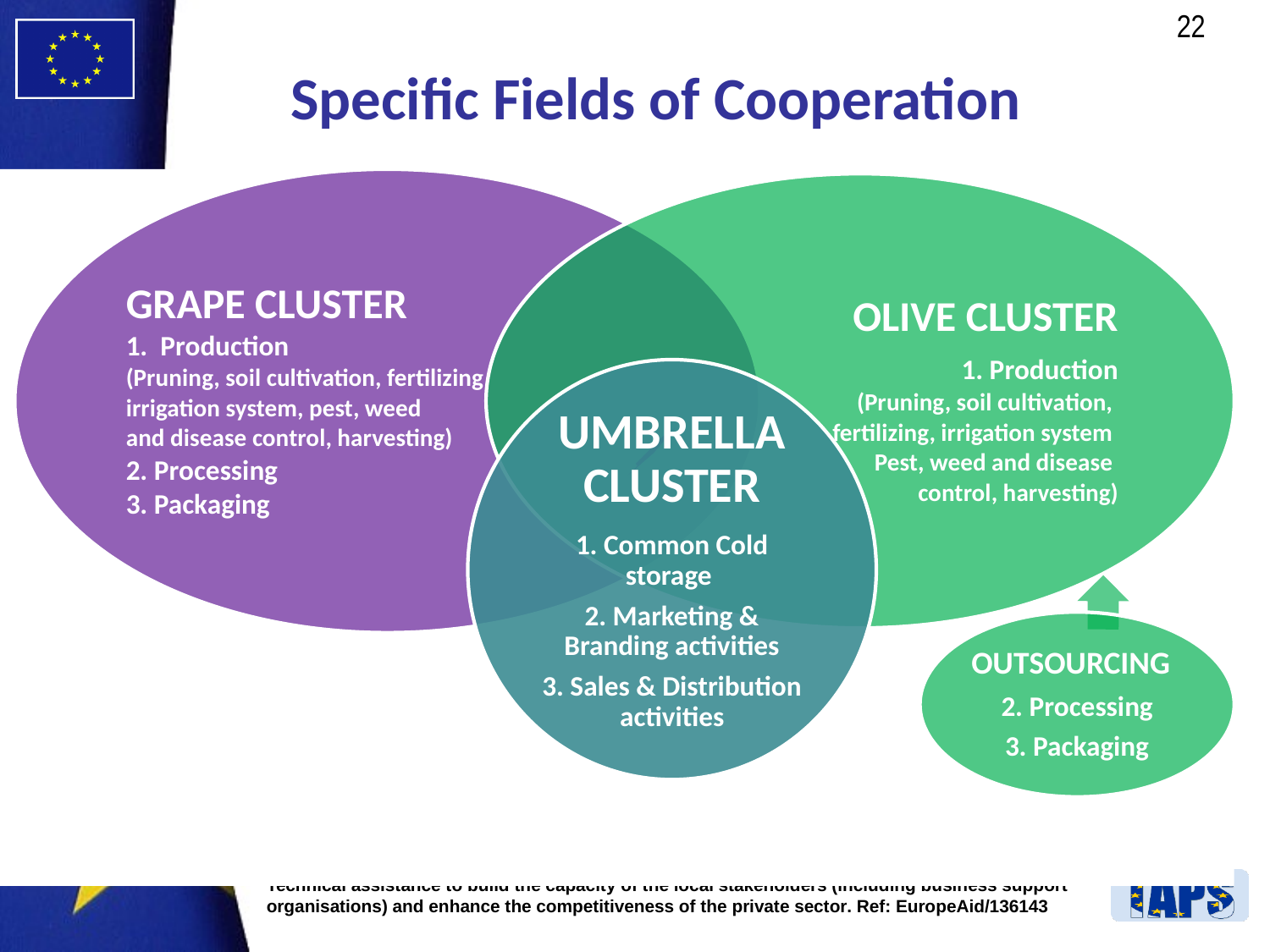

# Specific Fields of Cooperation
GRAPE CLUSTER
1.  Production
(Pruning, soil cultivation, fertilizing
irrigation system, pest, weed
and disease control, harvesting)
2. Processing
3. Packaging
OLIVE CLUSTER
1. Production
(Pruning, soil cultivation,
fertilizing, irrigation system
Pest, weed and disease
control, harvesting)
OUTSOURCING
2. Processing
3. Packaging
UMBRELLA CLUSTER
1. Common Cold storage
2. Marketing & Branding activities
3. Sales & Distribution activities